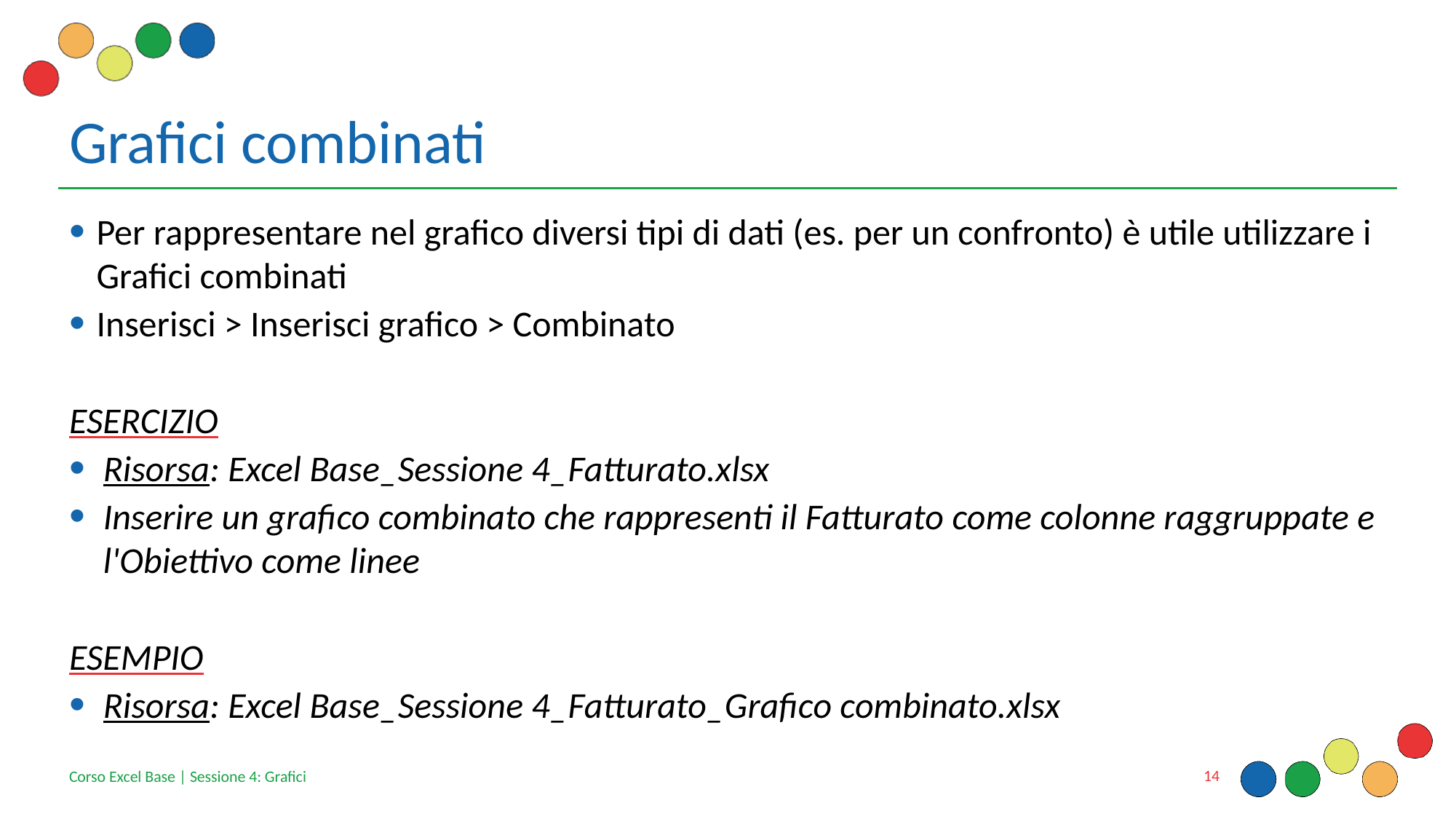

# Grafici combinati
Per rappresentare nel grafico diversi tipi di dati (es. per un confronto) è utile utilizzare i Grafici combinati
Inserisci > Inserisci grafico > Combinato

ESERCIZIO
Risorsa: Excel Base_Sessione 4_Fatturato.xlsx
Inserire un grafico combinato che rappresenti il Fatturato come colonne raggruppate e l'Obiettivo come linee

ESEMPIO
Risorsa: Excel Base_Sessione 4_Fatturato_Grafico combinato.xlsx
14
Corso Excel Base | Sessione 4: Grafici